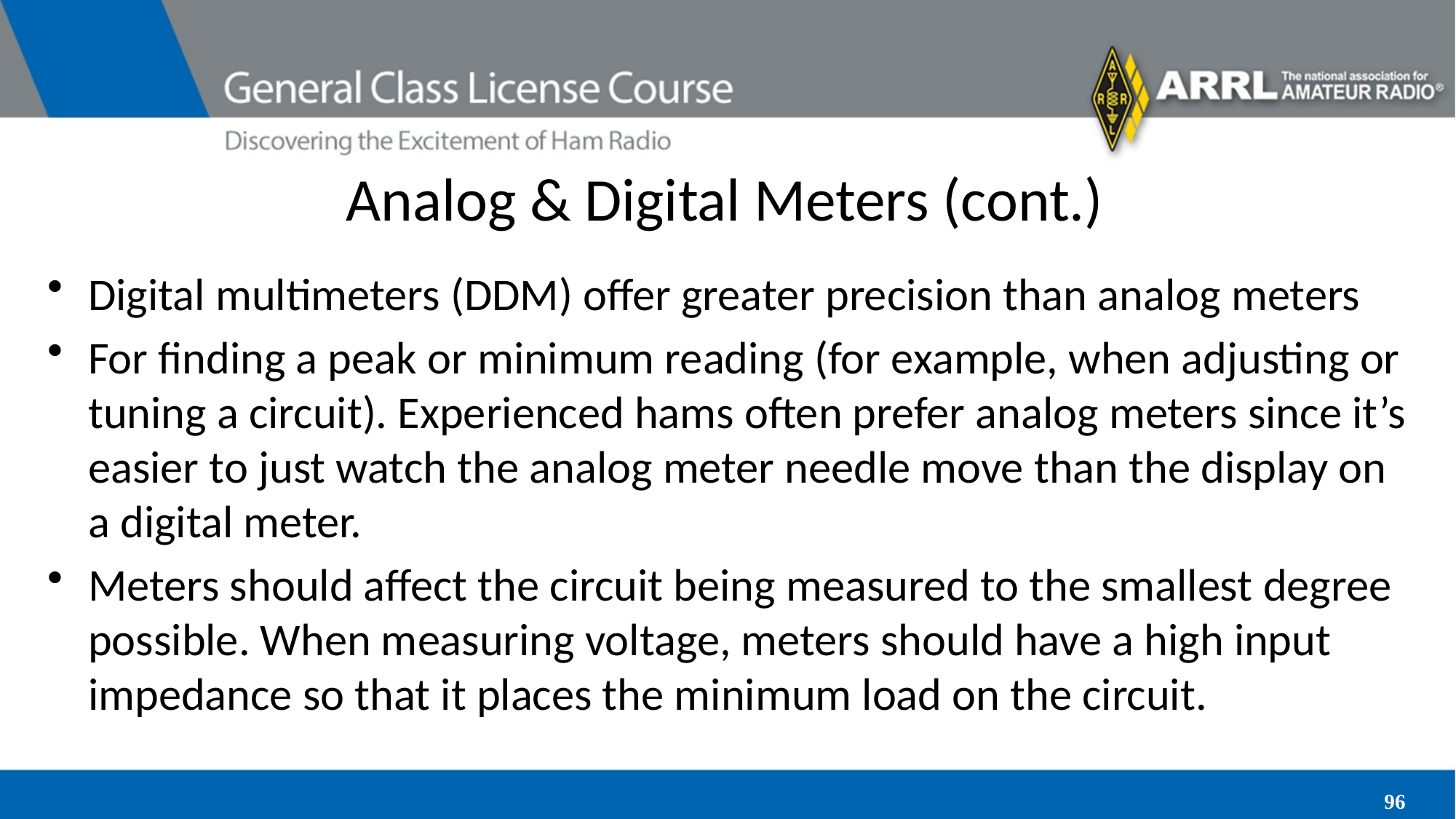

# Analog & Digital Meters (cont.)
Digital multimeters (DDM) offer greater precision than analog meters
For finding a peak or minimum reading (for example, when adjusting or tuning a circuit). Experienced hams often prefer analog meters since it’s easier to just watch the analog meter needle move than the display on a digital meter.
Meters should affect the circuit being measured to the smallest degree possible. When measuring voltage, meters should have a high input impedance so that it places the minimum load on the circuit.